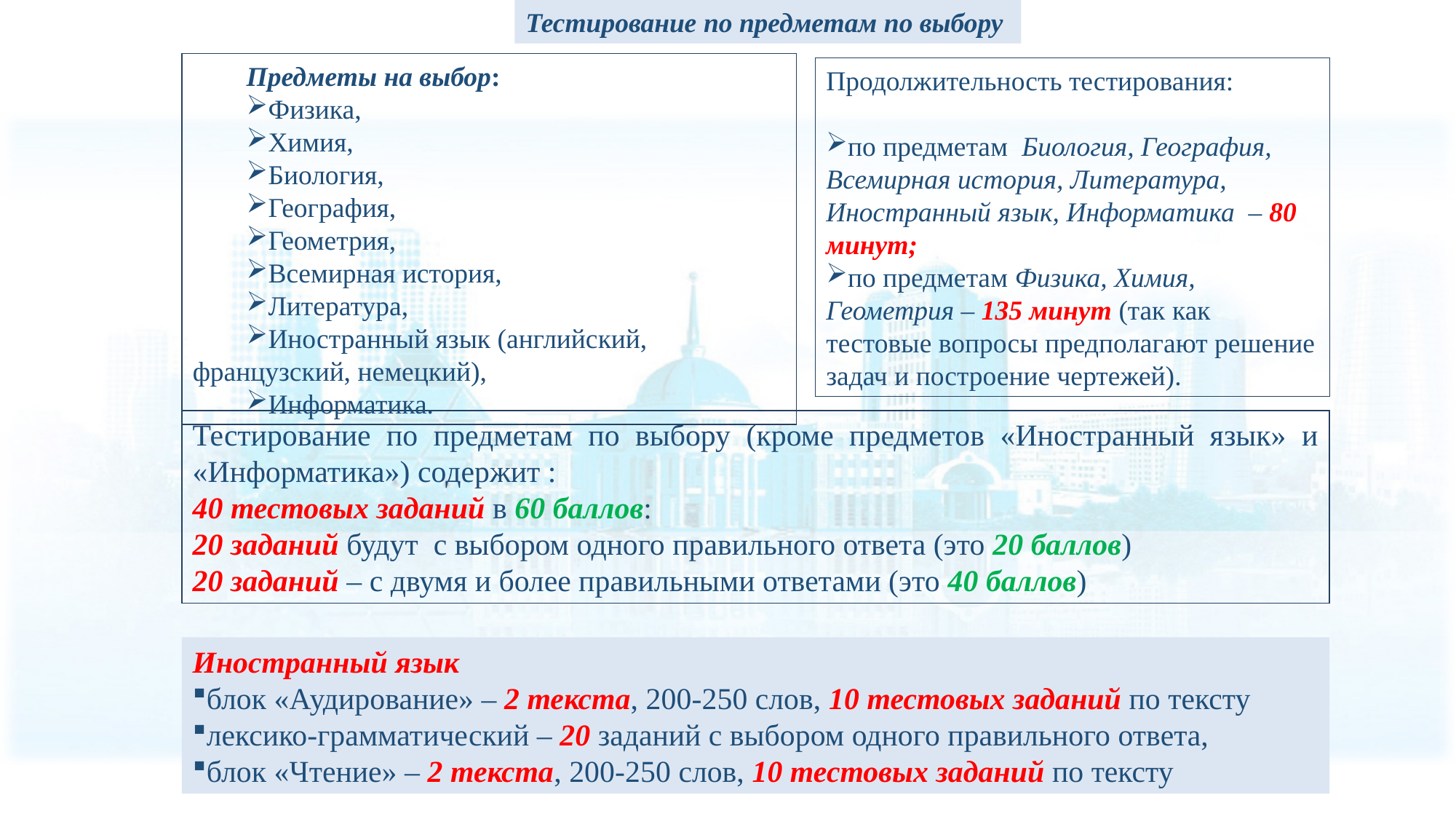

Тестирование по предметам по выбору
Предметы на выбор:
Физика,
Химия,
Биология,
География,
Геометрия,
Всемирная история,
Литература,
Иностранный язык (английский, французский, немецкий),
Информатика.
Продолжительность тестирования:

по предметам  Биология, География, Всемирная история, Литература, Иностранный язык, Информатика  – 80 минут;
по предметам Физика, Химия, Геометрия – 135 минут (так как тестовые вопросы предполагают решение задач и построение чертежей).
Тестирование по предметам по выбору (кроме предметов «Иностранный язык» и «Информатика») содержит :
40 тестовых заданий в 60 баллов:
20 заданий будут  с выбором одного правильного ответа (это 20 баллов)
20 заданий – с двумя и более правильными ответами (это 40 баллов)
Иностранный язык
блок «Аудирование» – 2 текста, 200-250 слов, 10 тестовых заданий по тексту
лексико-грамматический – 20 заданий с выбором одного правильного ответа,
блок «Чтение» – 2 текста, 200-250 слов, 10 тестовых заданий по тексту